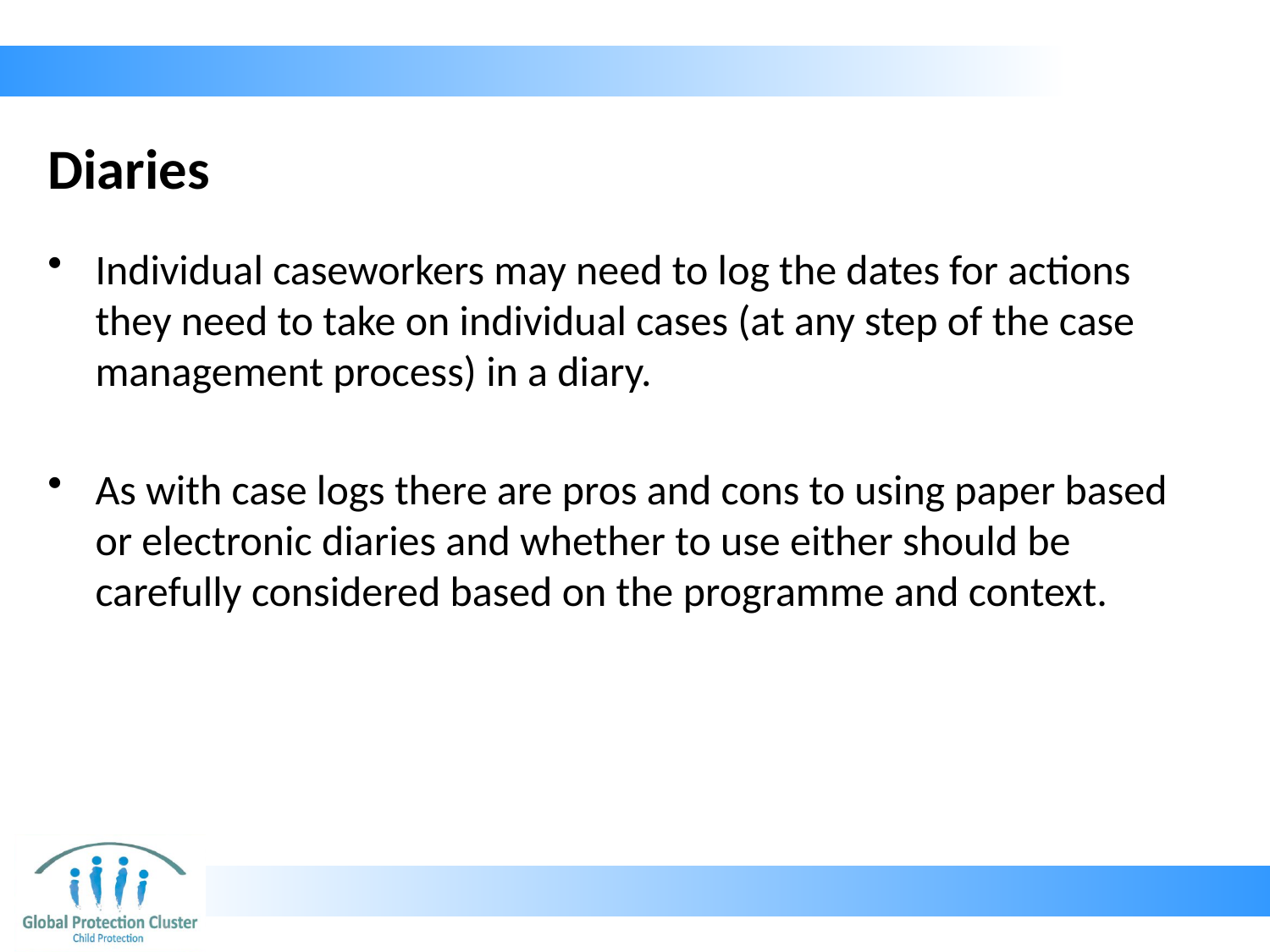

# Diaries
Individual caseworkers may need to log the dates for actions they need to take on individual cases (at any step of the case management process) in a diary.

As with case logs there are pros and cons to using paper based or electronic diaries and whether to use either should be carefully considered based on the programme and context.